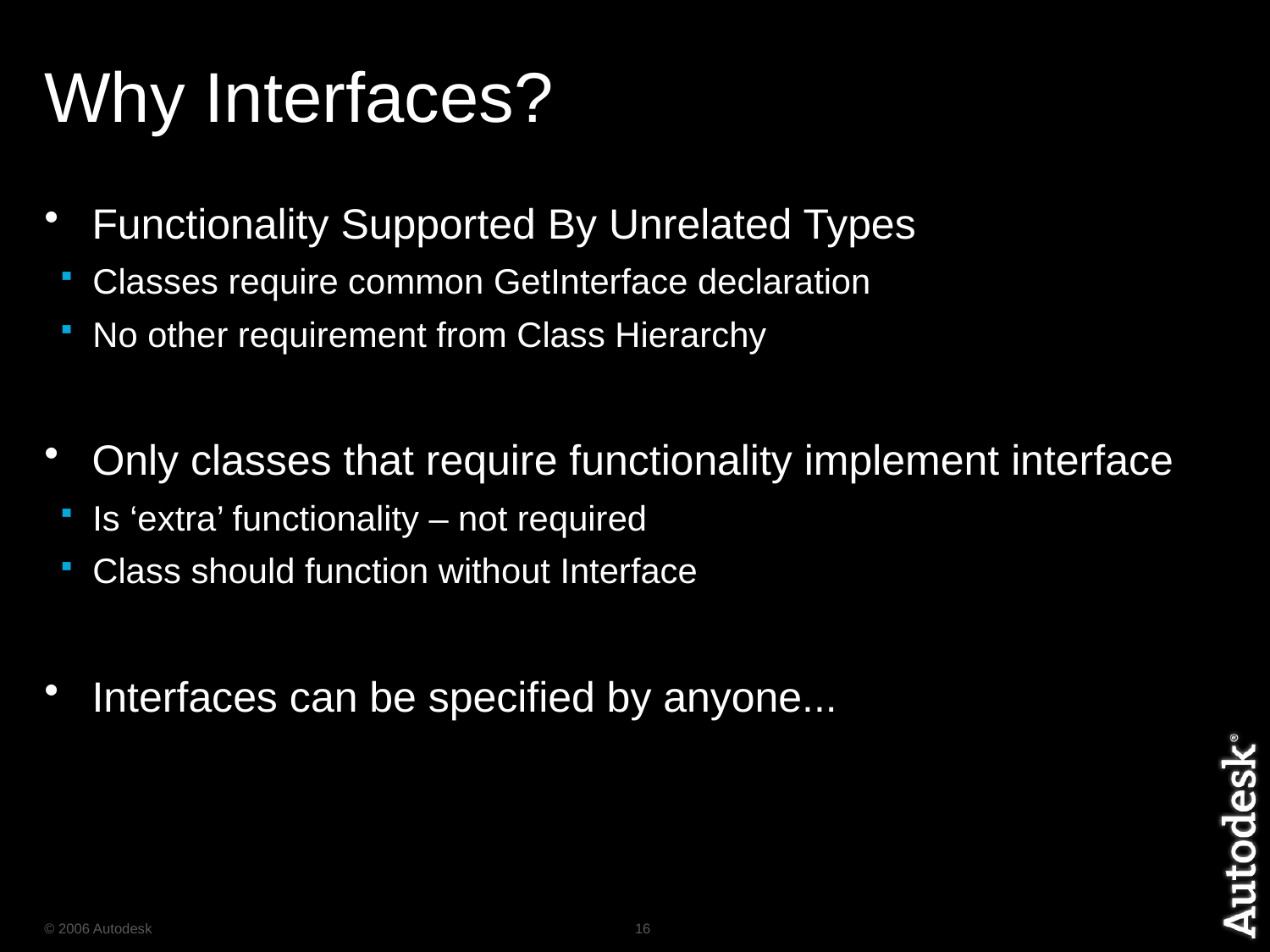

# Why Interfaces?
Functionality Supported By Unrelated Types
Classes require common GetInterface declaration
No other requirement from Class Hierarchy

Only classes that require functionality implement interface
Is ‘extra’ functionality – not required
Class should function without Interface

Interfaces can be specified by anyone...